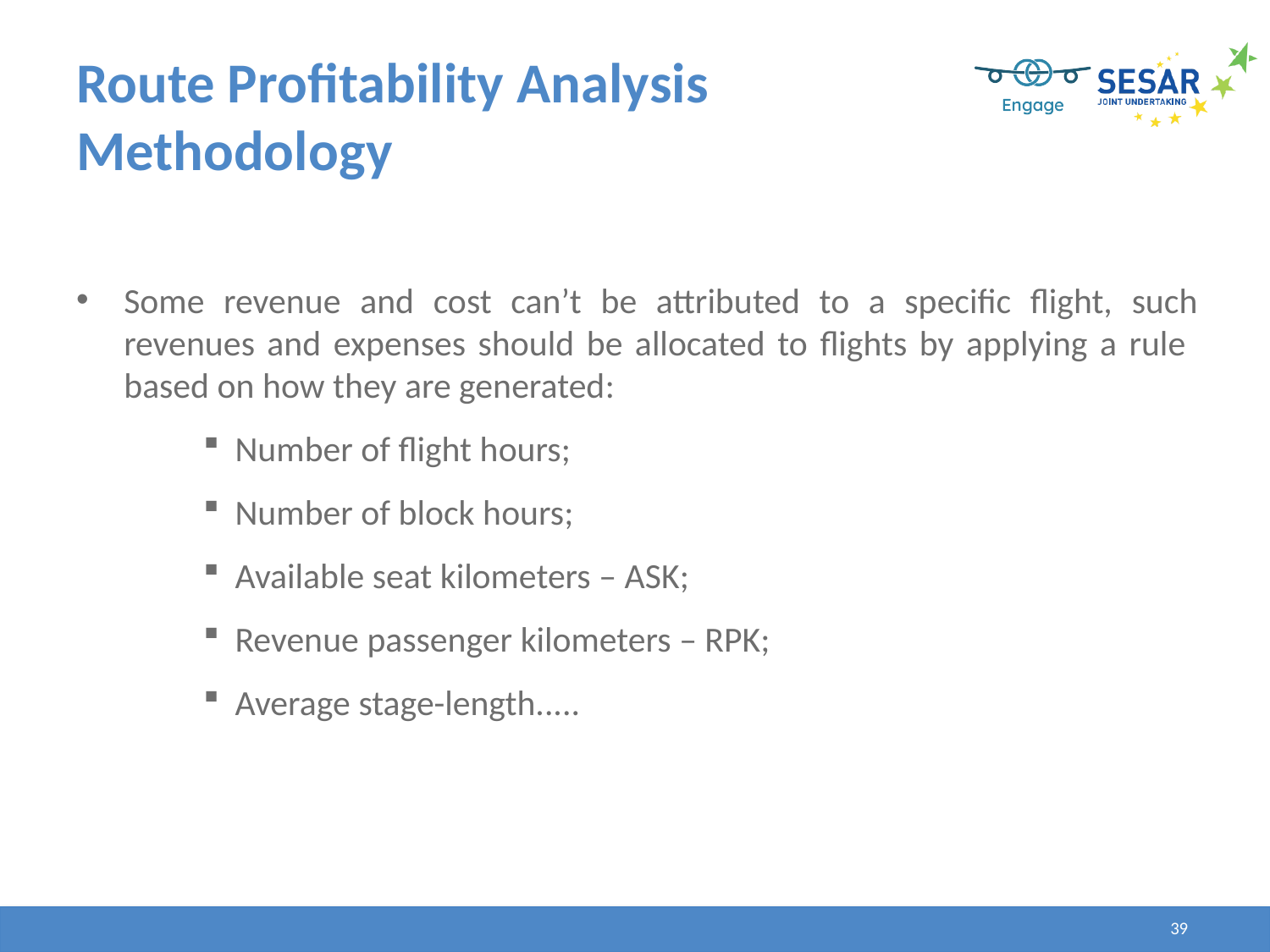

# Route Profitability Analysis Methodology
Some revenue and cost can’t be attributed to a specific flight, such revenues and expenses should be allocated to flights by applying a rule  based on how they are generated:
Number of flight hours;
Number of block hours;
Available seat kilometers – ASK;
Revenue passenger kilometers – RPK;
Average stage-length.....
39